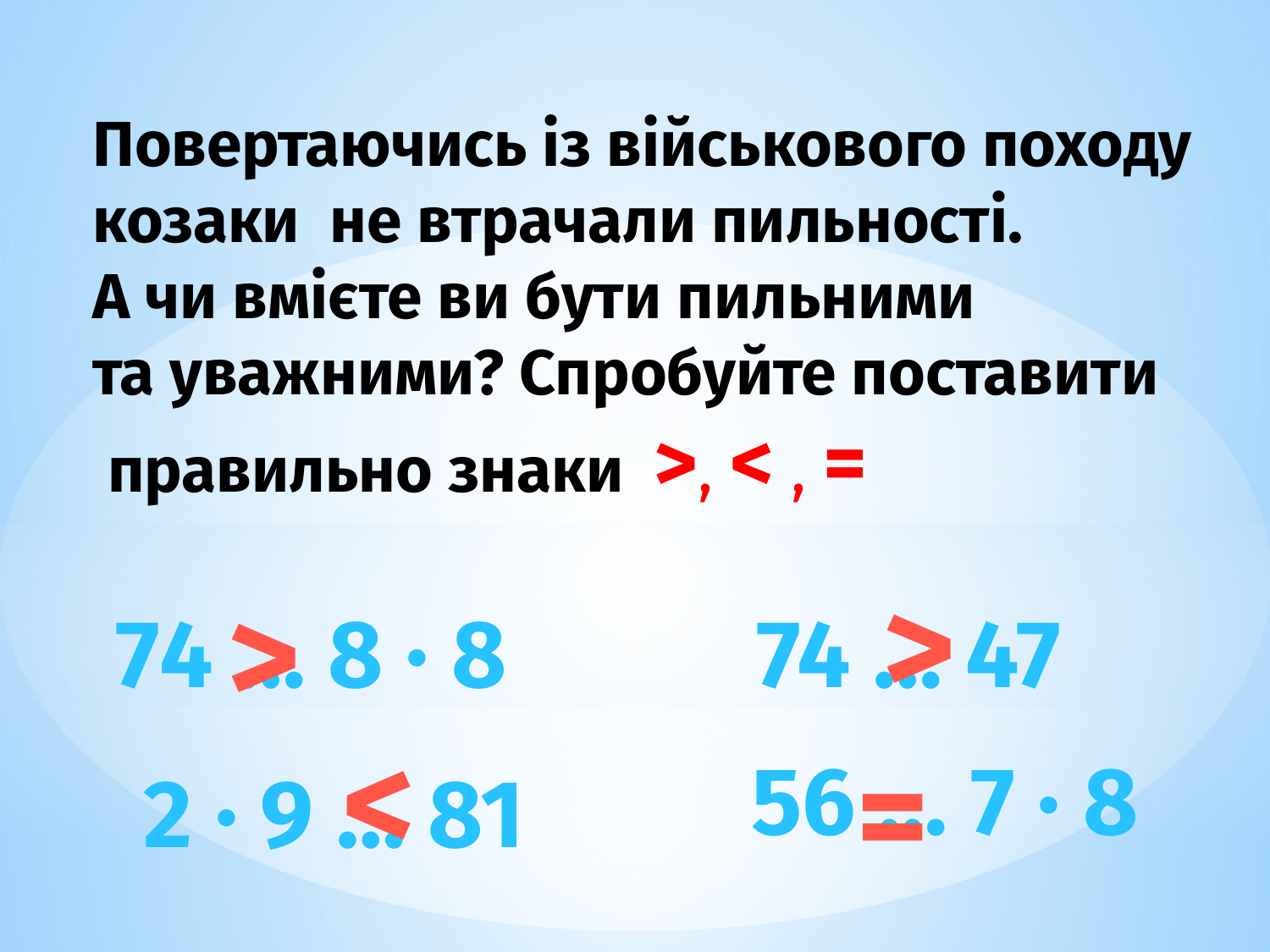

Повертаючись із військового походу
козаки  не втрачали пильності.
А чи вмієте ви бути пильними
та уважними? Спробуйте поставити
 правильно знаки  >, < , =
>
>
74 … 8 · 8
74 … 47
<
=
56 … 7 · 8
2 · 9 … 81